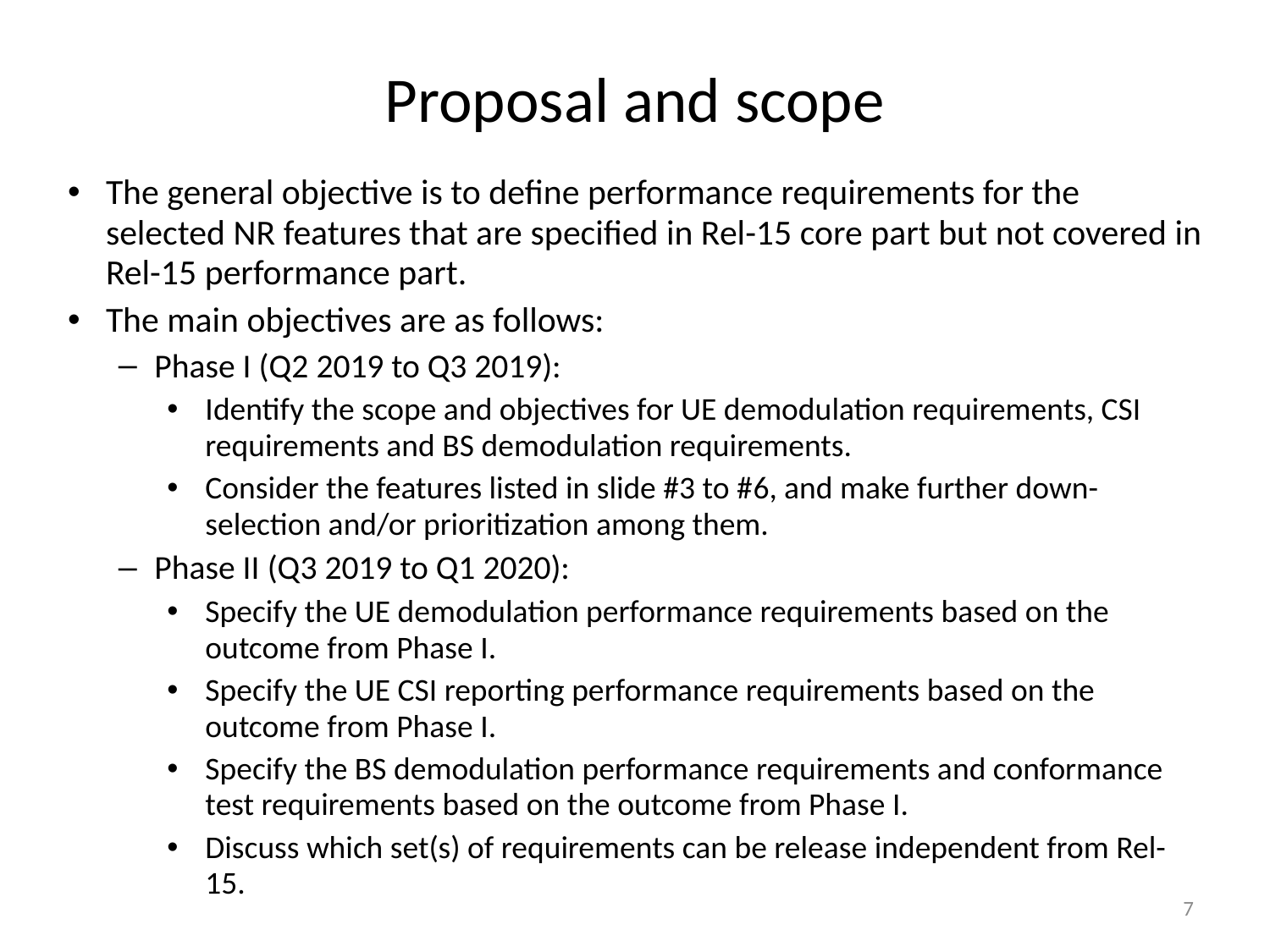

# Proposal and scope
The general objective is to define performance requirements for the selected NR features that are specified in Rel-15 core part but not covered in Rel-15 performance part.
The main objectives are as follows:
Phase I (Q2 2019 to Q3 2019):
Identify the scope and objectives for UE demodulation requirements, CSI requirements and BS demodulation requirements.
Consider the features listed in slide #3 to #6, and make further down-selection and/or prioritization among them.
Phase II (Q3 2019 to Q1 2020):
Specify the UE demodulation performance requirements based on the outcome from Phase I.
Specify the UE CSI reporting performance requirements based on the outcome from Phase I.
Specify the BS demodulation performance requirements and conformance test requirements based on the outcome from Phase I.
Discuss which set(s) of requirements can be release independent from Rel-15.

7